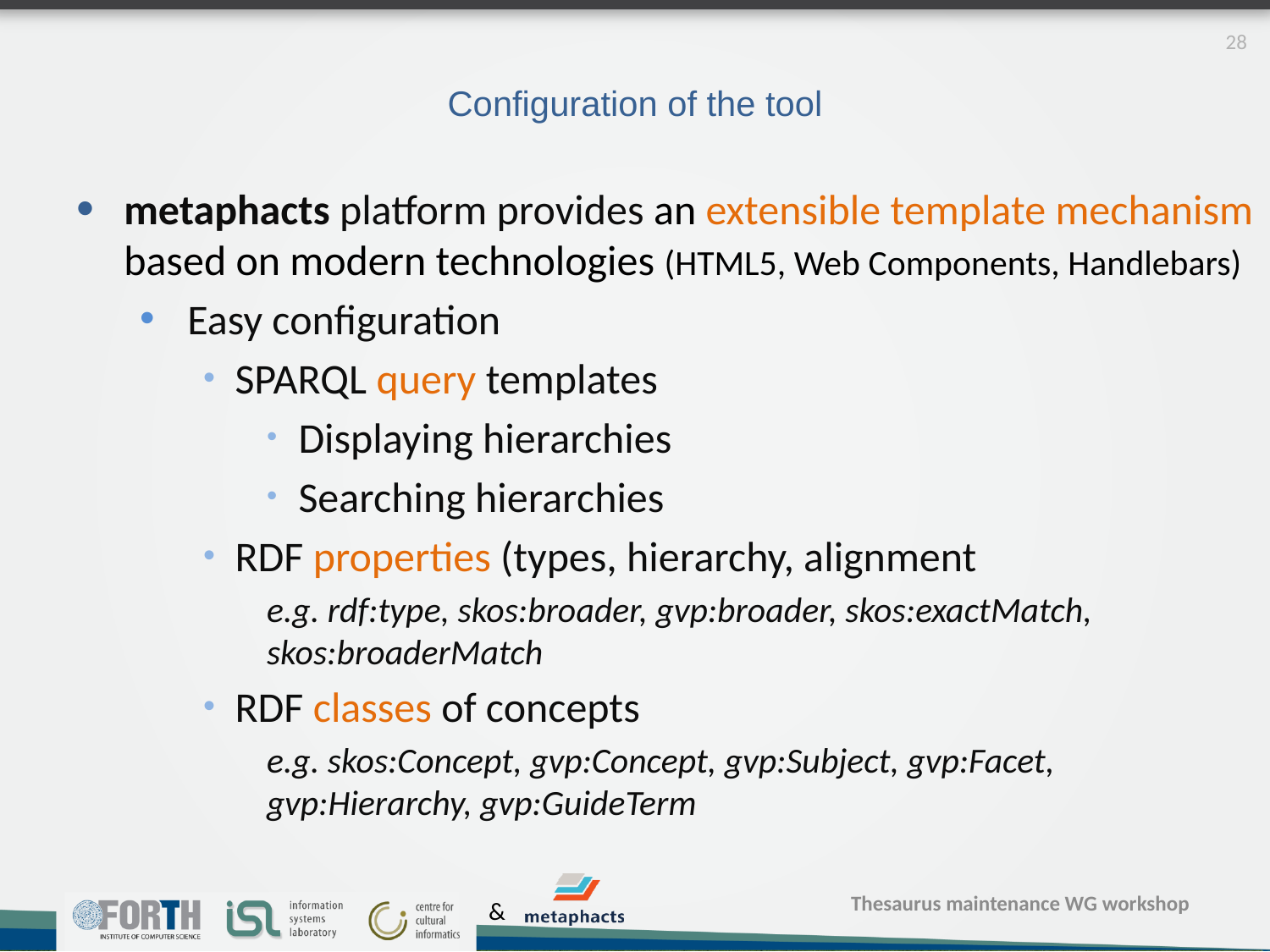

28
# Configuration of the tool
metaphacts platform provides an extensible template mechanism based on modern technologies (HTML5, Web Components, Handlebars)
Easy configuration
SPARQL query templates
Displaying hierarchies
Searching hierarchies
RDF properties (types, hierarchy, alignment
e.g. rdf:type, skos:broader, gvp:broader, skos:exactMatch, skos:broaderMatch
RDF classes of concepts
e.g. skos:Concept, gvp:Concept, gvp:Subject, gvp:Facet, gvp:Hierarchy, gvp:GuideTerm

Thesaurus maintenance WG workshop